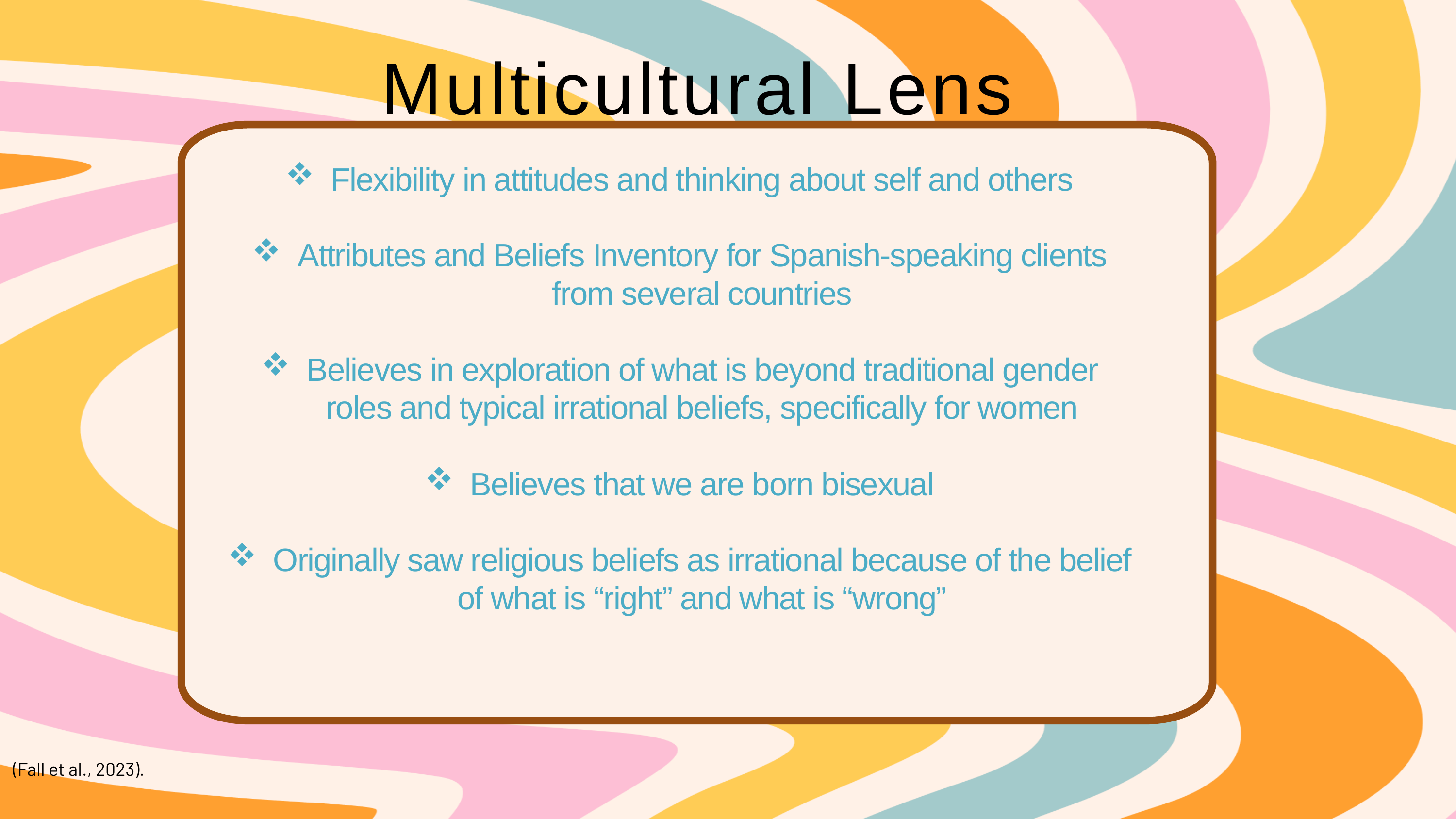

Multicultural Lens

Flexibility in attitudes and thinking about self and others

Attributes and Beliefs Inventory for Spanish-speaking clients from several countries

Believes in exploration of what is beyond traditional gender roles and typical irrational beliefs, specifically for women

Believes that we are born bisexual

Originally saw religious beliefs as irrational because of the belief of what is “right” and what is “wrong”

(Fall et al., 2023).